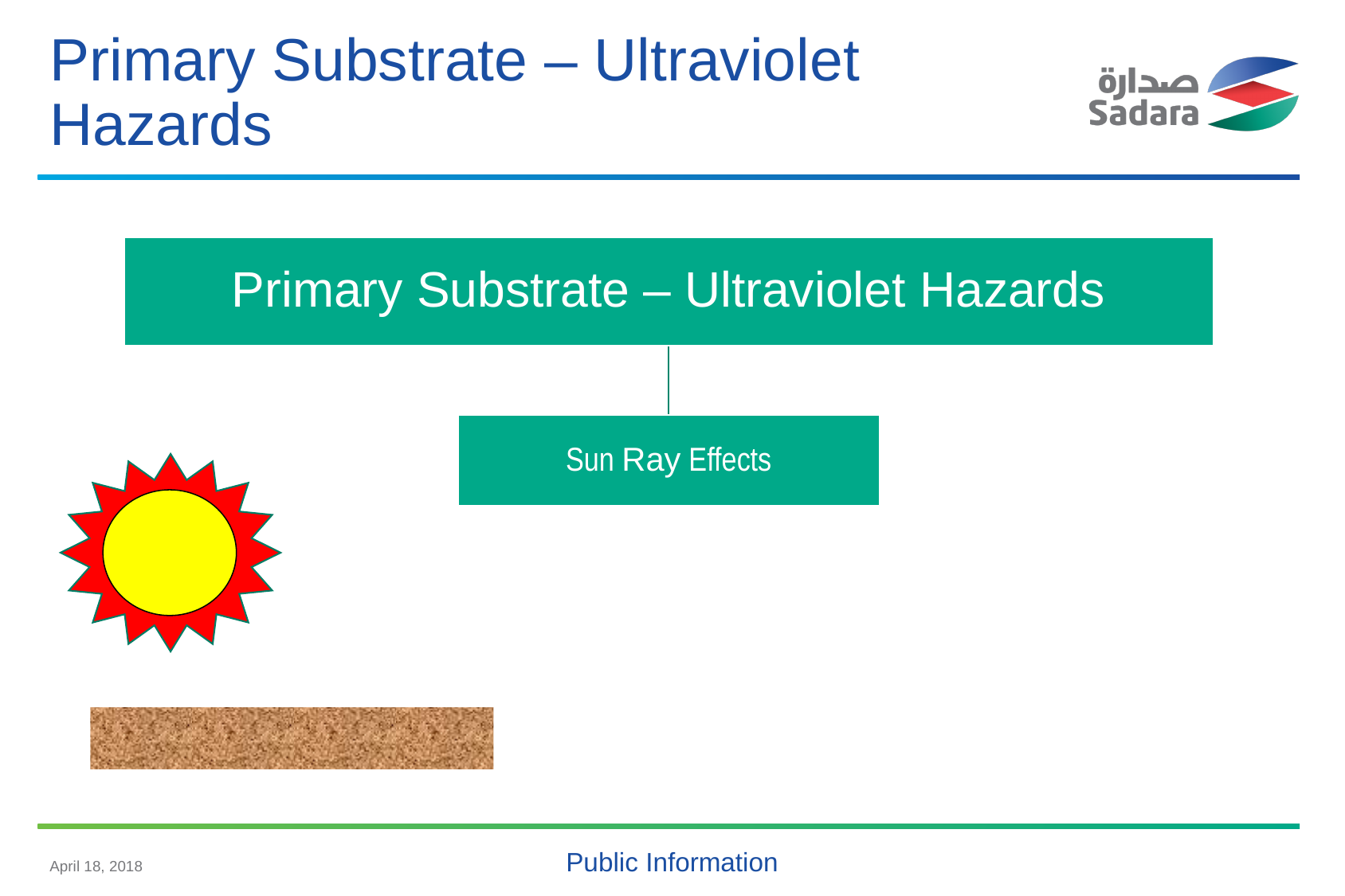

# Primary Substrate – Ultraviolet Hazards
Primary Substrate – Ultraviolet Hazards
Sun Ray Effects

April 18, 2018